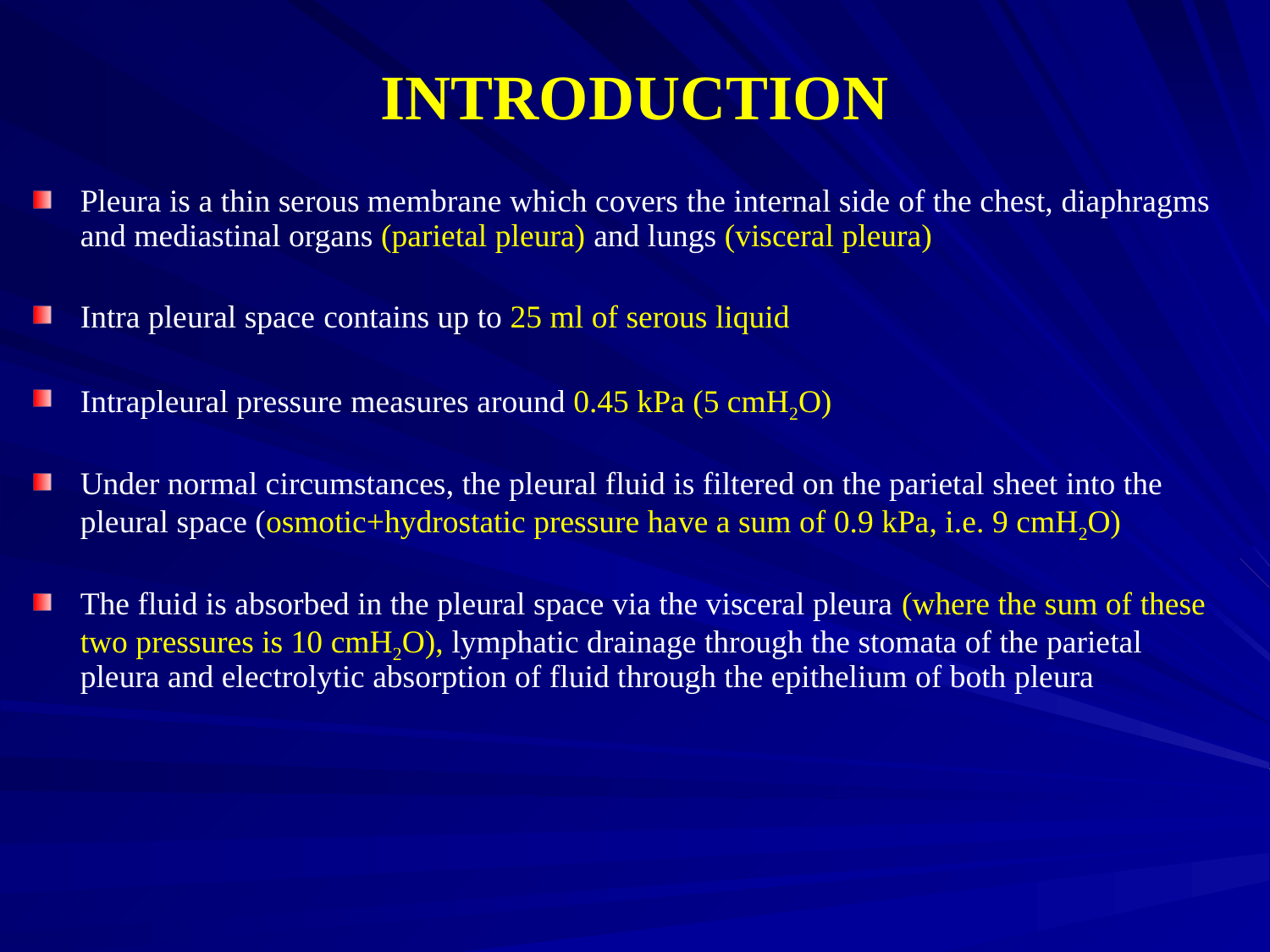

# INTRODUCTION
Pleura is a thin serous membrane which covers the internal side of the chest, diaphragms and mediastinal organs (parietal pleura) and lungs (visceral pleura)

Intra pleural space contains up to 25 ml of serous liquid

Intrapleural pressure measures around 0.45 kPa (5 cmH2O)

Under normal circumstances, the pleural fluid is filtered on the parietal sheet into the pleural space (osmotic+hydrostatic pressure have a sum of 0.9 kPa, i.e. 9 cmH2O)

The fluid is absorbed in the pleural space via the visceral pleura (where the sum of these two pressures is 10 cmH2O), lymphatic drainage through the stomata of the parietal pleura and electrolytic absorption of fluid through the epithelium of both pleura